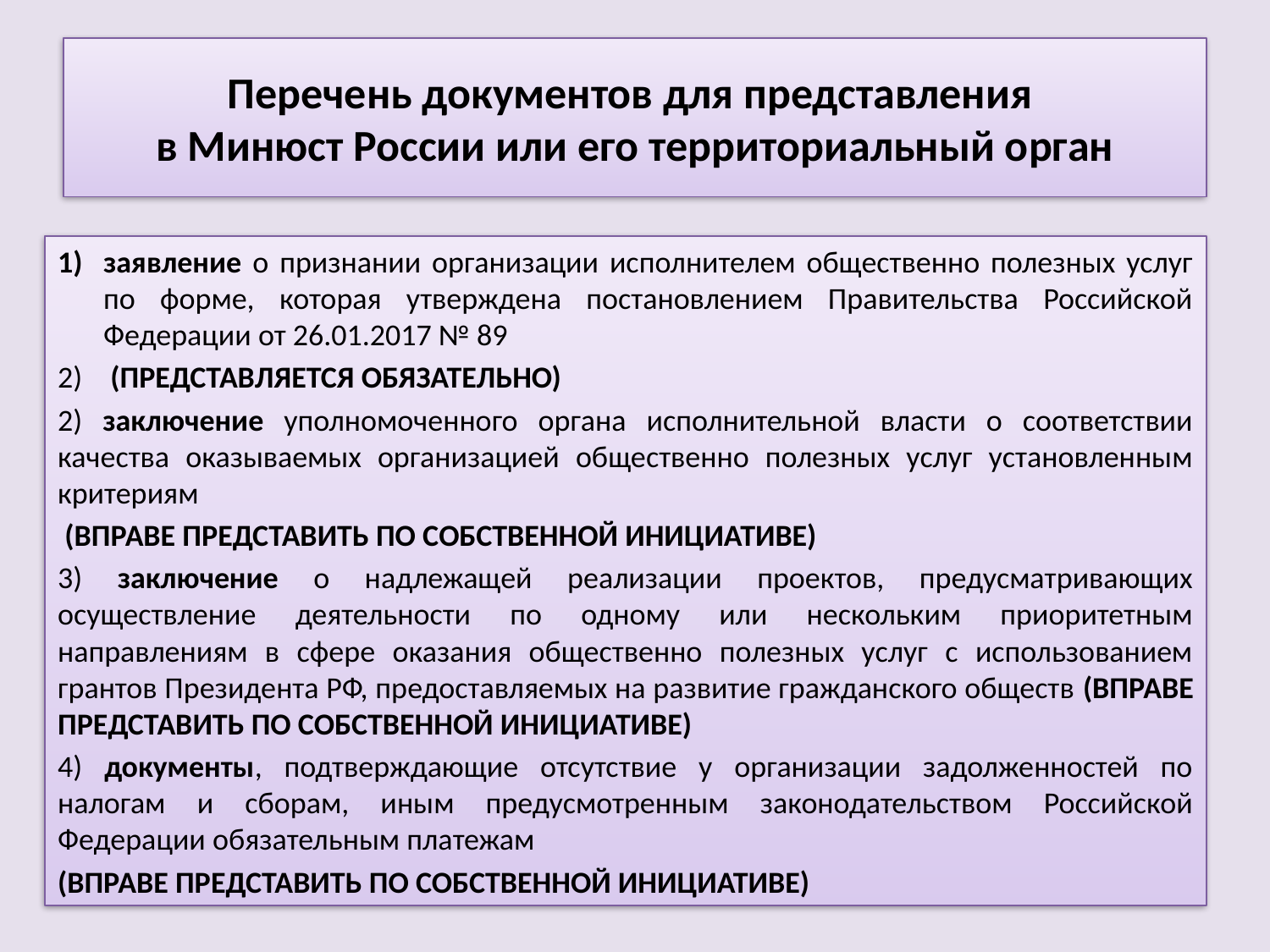

# Перечень документов для представления в Минюст России или его территориальный орган
заявление о признании организации исполнителем общественно полезных услуг по форме, которая утверждена постановлением Правительства Российской Федерации от 26.01.2017 № 89
 (ПРЕДСТАВЛЯЕТСЯ ОБЯЗАТЕЛЬНО)
2) заключение уполномоченного органа исполнительной власти о соответствии качества оказываемых организацией общественно полезных услуг установленным критериям
 (ВПРАВЕ ПРЕДСТАВИТЬ ПО СОБСТВЕННОЙ ИНИЦИАТИВЕ)
3) заключение о надлежащей реализации проектов, предусматривающих осуществление деятельности по одному или нескольким приоритетным направлениям в сфере оказания общественно полезных услуг с использованием грантов Президента РФ, предоставляемых на развитие гражданского обществ (ВПРАВЕ ПРЕДСТАВИТЬ ПО СОБСТВЕННОЙ ИНИЦИАТИВЕ)
4) документы, подтверждающие отсутствие у организации задолженностей по налогам и сборам, иным предусмотренным законодательством Российской Федерации обязательным платежам
(ВПРАВЕ ПРЕДСТАВИТЬ ПО СОБСТВЕННОЙ ИНИЦИАТИВЕ)